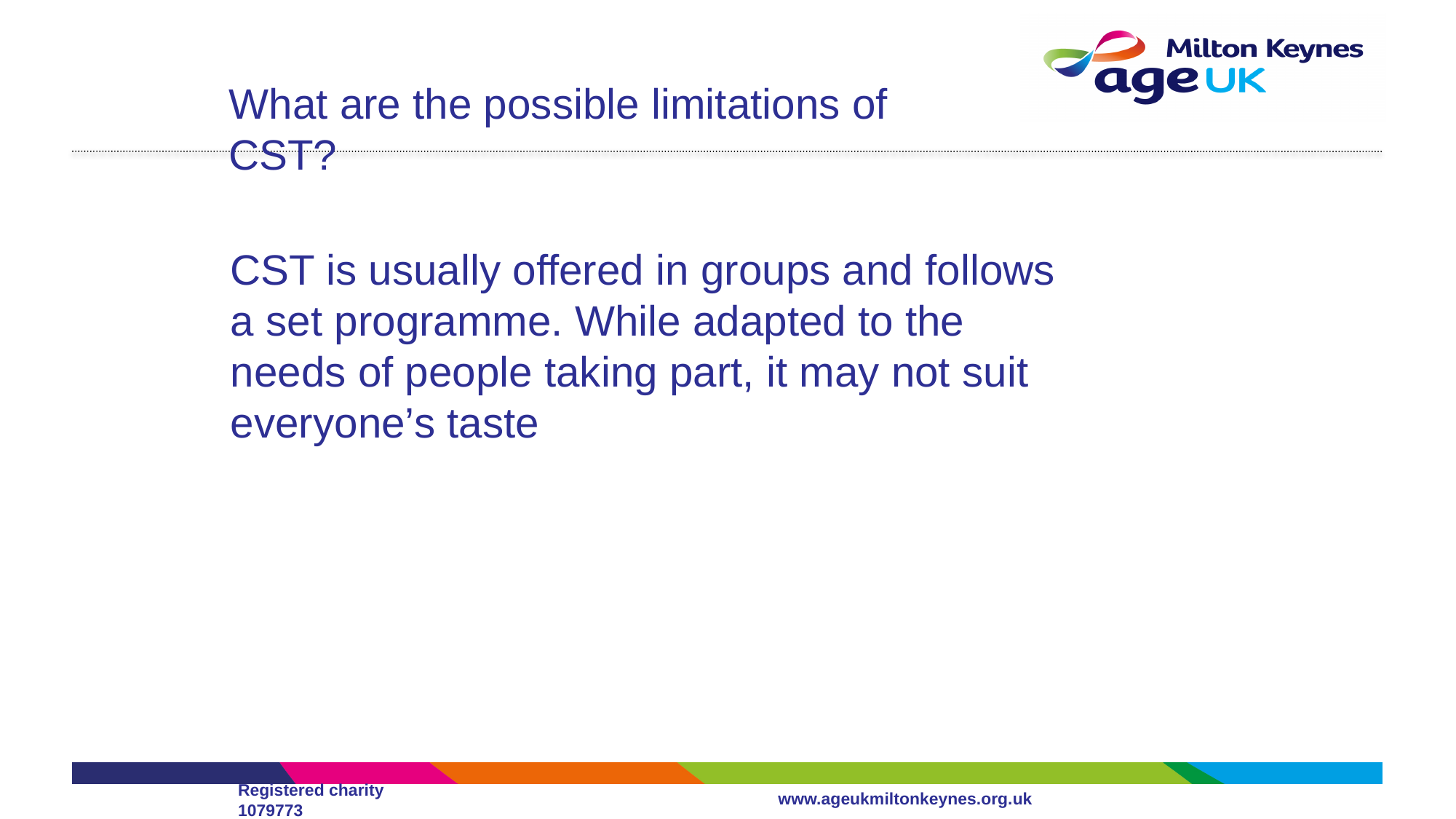

# What are the possible limitations of CST?
CST is usually offered in groups and follows a set programme. While adapted to the needs of people taking part, it may not suit everyone’s taste

 www.ageukmiltonkeynes.org.uk​
Registered charity 1079773